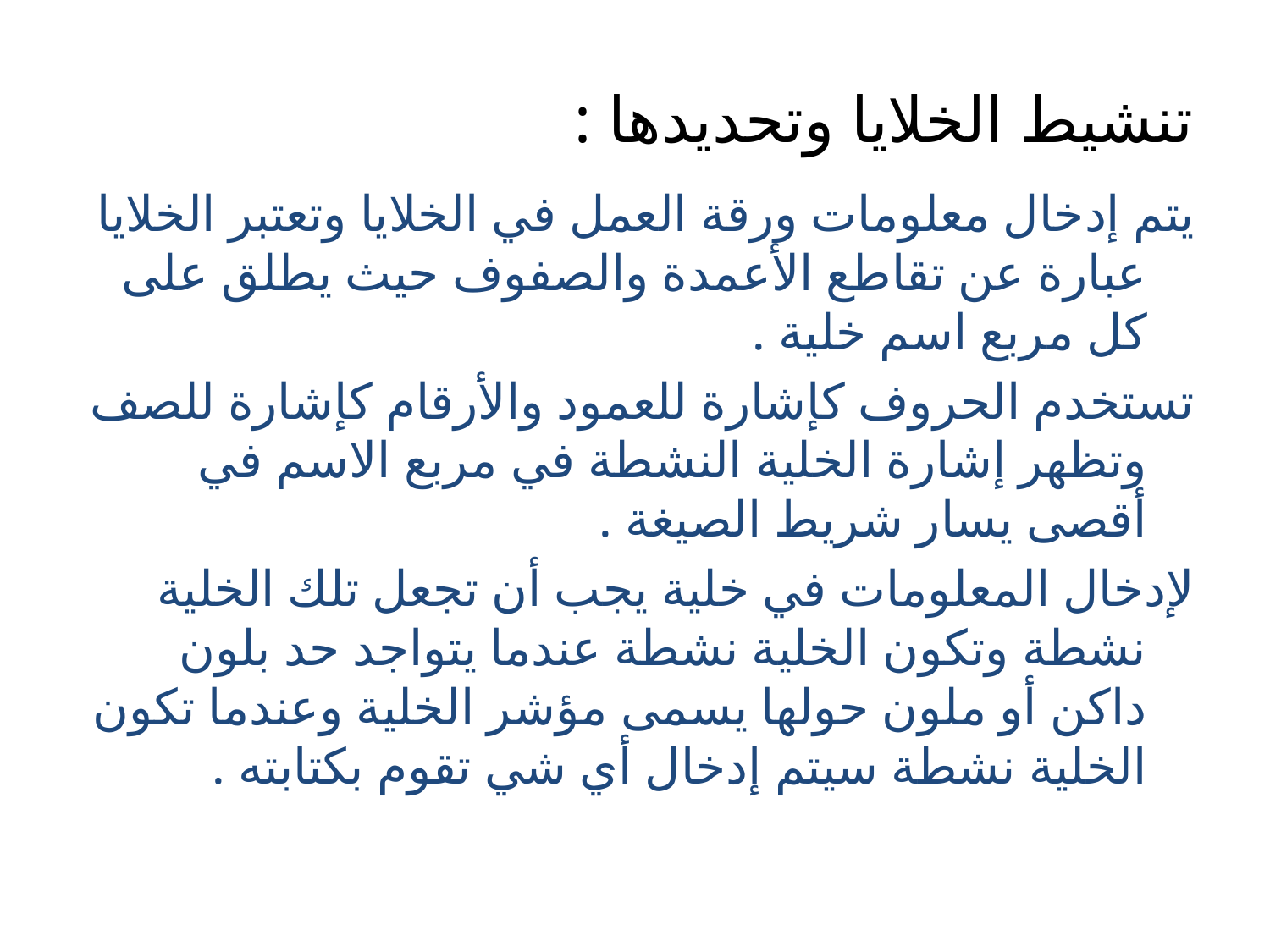

# تنشيط الخلايا وتحديدها :
يتم إدخال معلومات ورقة العمل في الخلايا وتعتبر الخلايا عبارة عن تقاطع الأعمدة والصفوف حيث يطلق على كل مربع اسم خلية .
تستخدم الحروف كإشارة للعمود والأرقام كإشارة للصف وتظهر إشارة الخلية النشطة في مربع الاسم في أقصى يسار شريط الصيغة .
لإدخال المعلومات في خلية يجب أن تجعل تلك الخلية نشطة وتكون الخلية نشطة عندما يتواجد حد بلون داكن أو ملون حولها يسمى مؤشر الخلية وعندما تكون الخلية نشطة سيتم إدخال أي شي تقوم بكتابته .